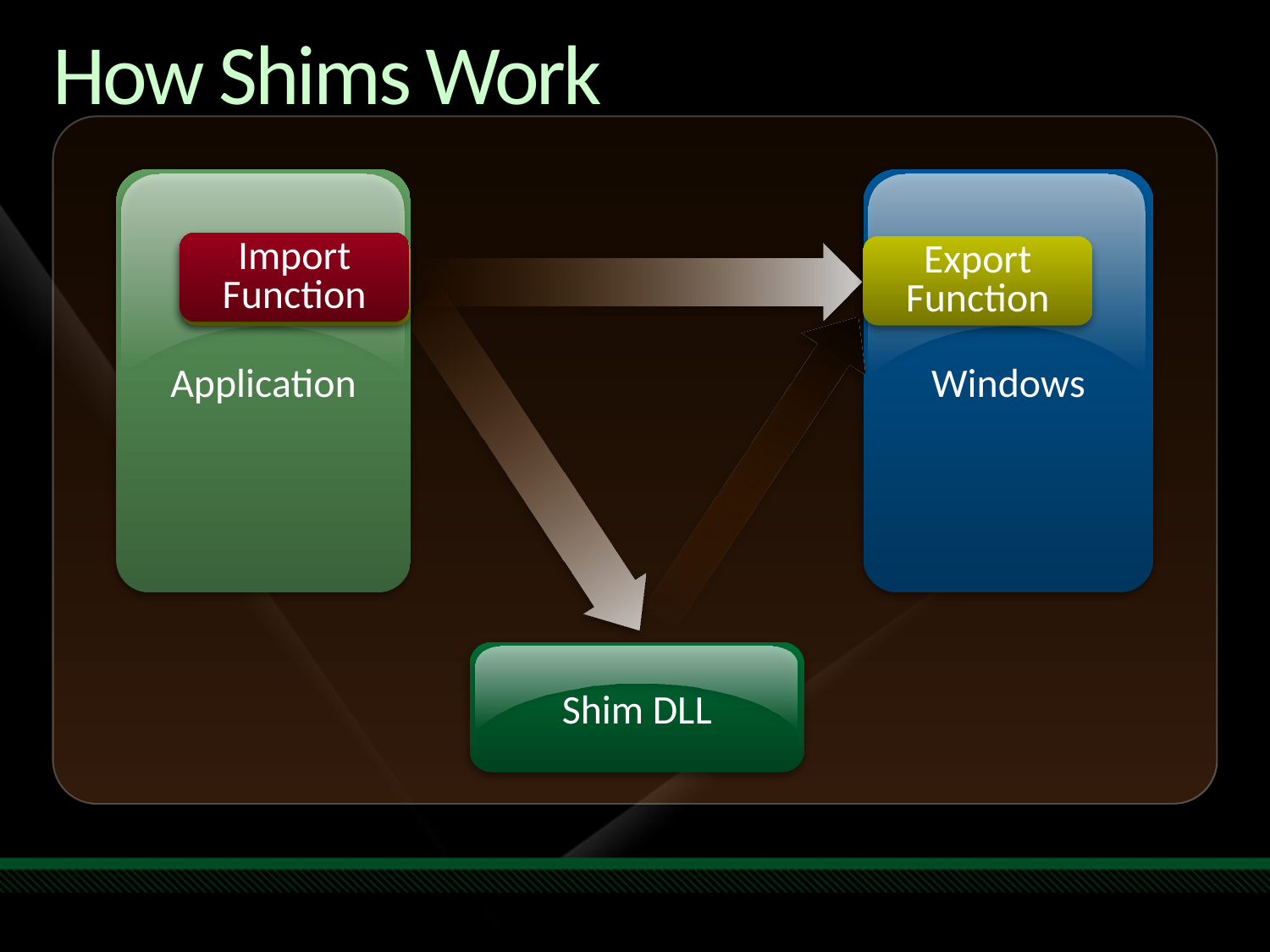

# How Shims Work

Application
Windows

Import
Function
Import
Function
Export
Function

Shim DLL